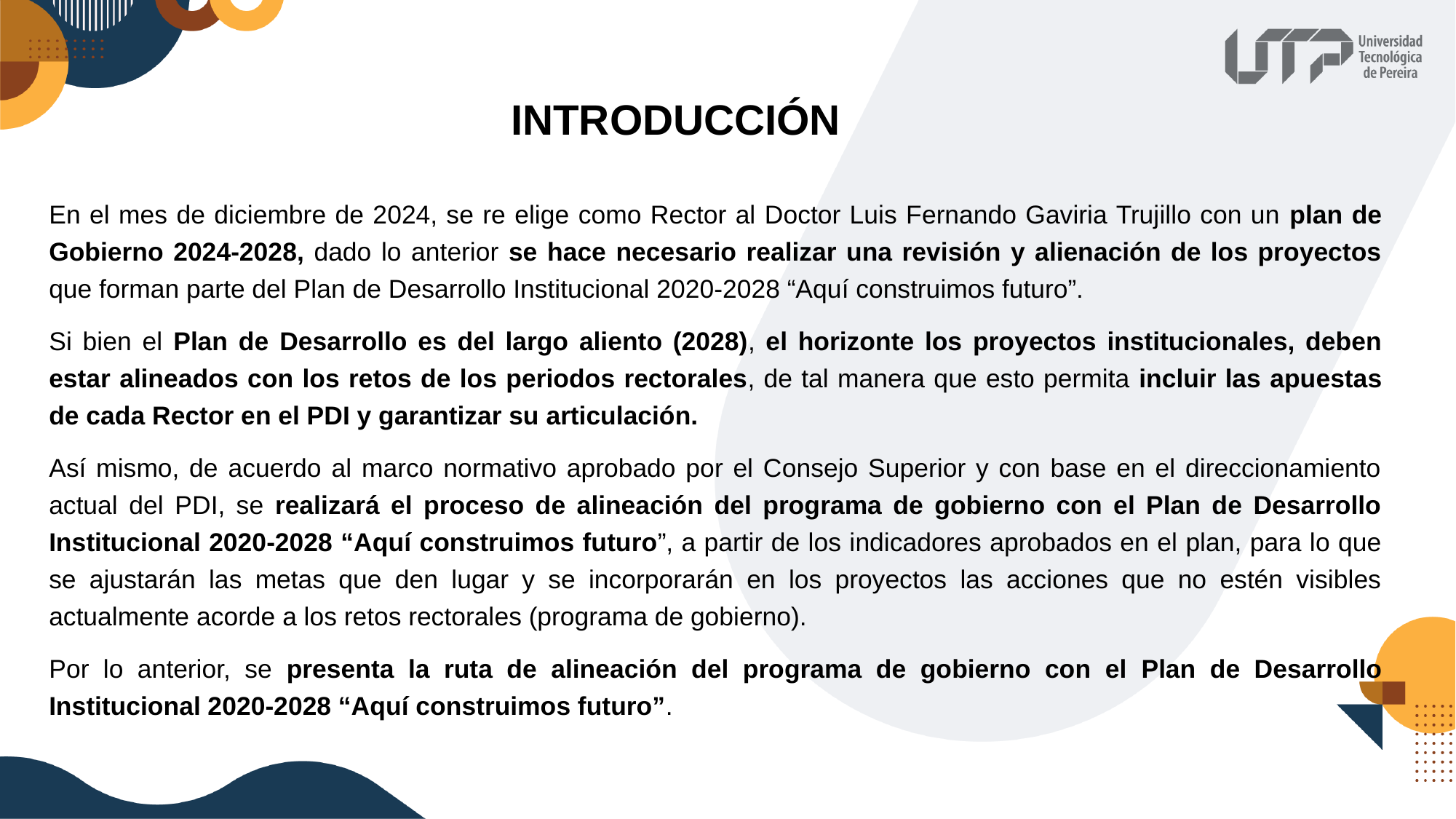

INTRODUCCIÓN
En el mes de diciembre de 2024, se re elige como Rector al Doctor Luis Fernando Gaviria Trujillo con un plan de Gobierno 2024-2028, dado lo anterior se hace necesario realizar una revisión y alienación de los proyectos que forman parte del Plan de Desarrollo Institucional 2020-2028 “Aquí construimos futuro”.
Si bien el Plan de Desarrollo es del largo aliento (2028), el horizonte los proyectos institucionales, deben estar alineados con los retos de los periodos rectorales, de tal manera que esto permita incluir las apuestas de cada Rector en el PDI y garantizar su articulación.
Así mismo, de acuerdo al marco normativo aprobado por el Consejo Superior y con base en el direccionamiento actual del PDI, se realizará el proceso de alineación del programa de gobierno con el Plan de Desarrollo Institucional 2020-2028 “Aquí construimos futuro”, a partir de los indicadores aprobados en el plan, para lo que se ajustarán las metas que den lugar y se incorporarán en los proyectos las acciones que no estén visibles actualmente acorde a los retos rectorales (programa de gobierno).
Por lo anterior, se presenta la ruta de alineación del programa de gobierno con el Plan de Desarrollo Institucional 2020-2028 “Aquí construimos futuro”.